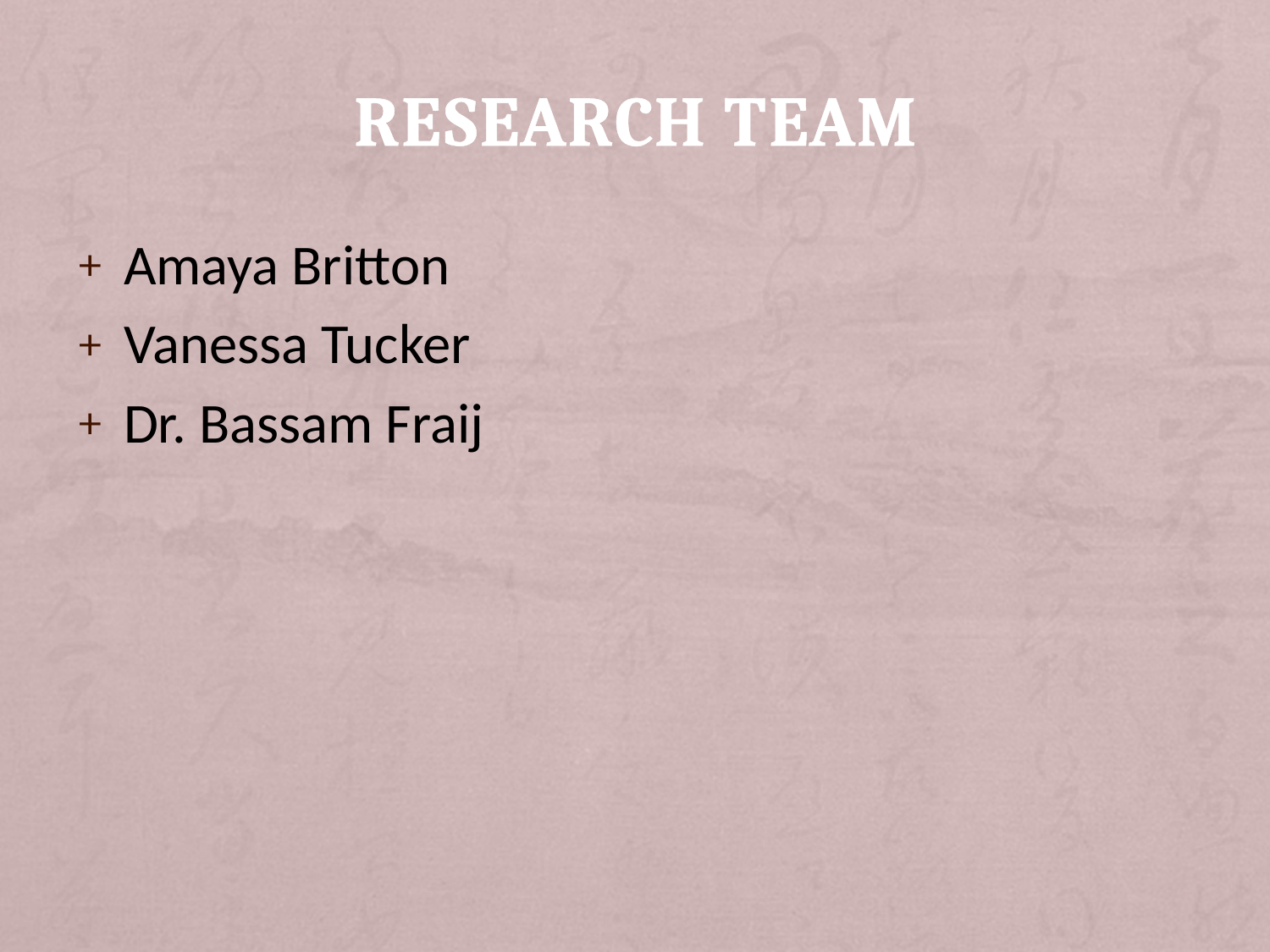

# Research team
Amaya Britton
Vanessa Tucker
Dr. Bassam Fraij